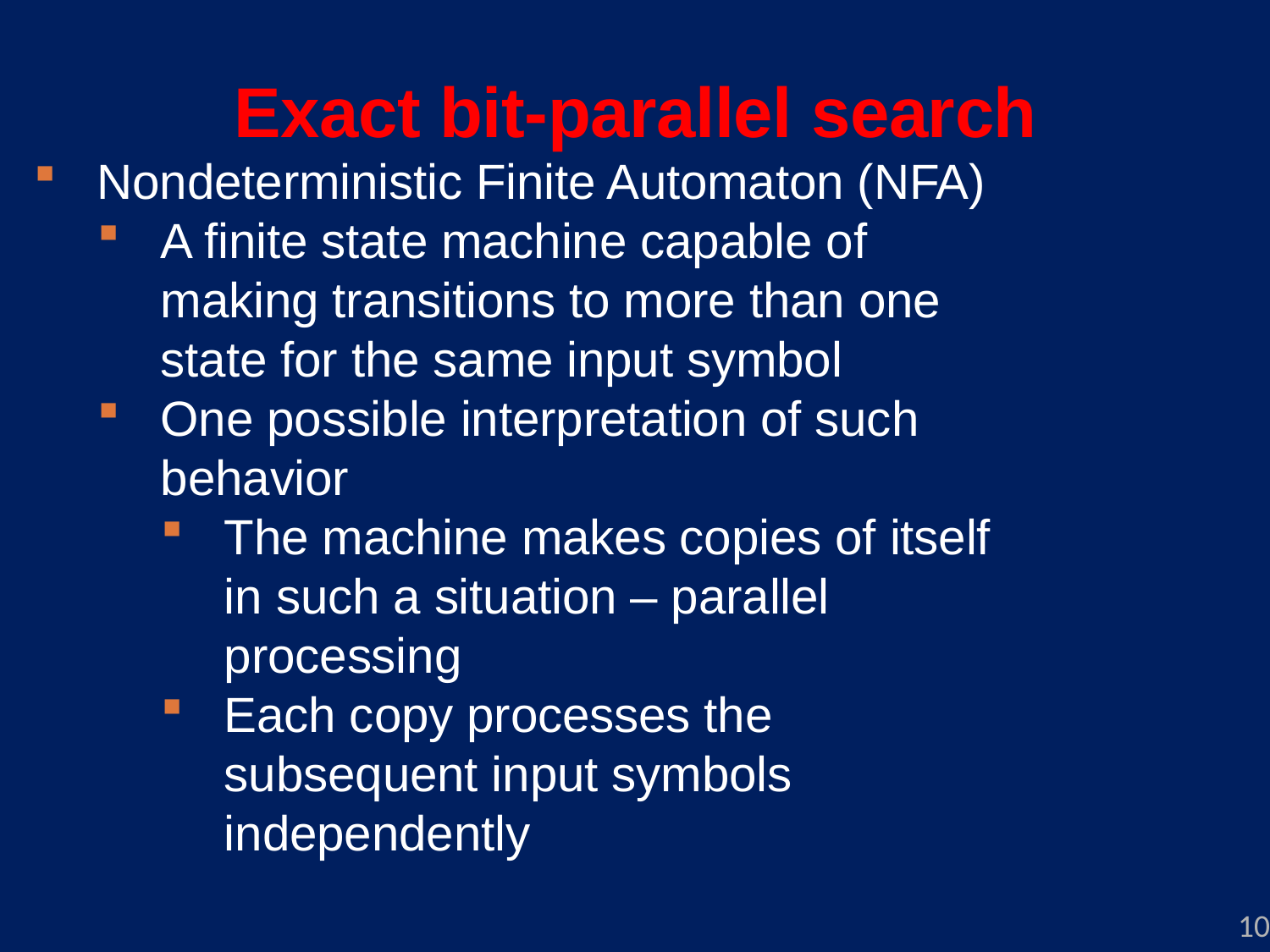

# Exact bit-parallel search
Nondeterministic Finite Automaton (NFA)
A finite state machine capable of making transitions to more than one state for the same input symbol
One possible interpretation of such behavior
The machine makes copies of itself in such a situation – parallel processing
Each copy processes the subsequent input symbols independently
10